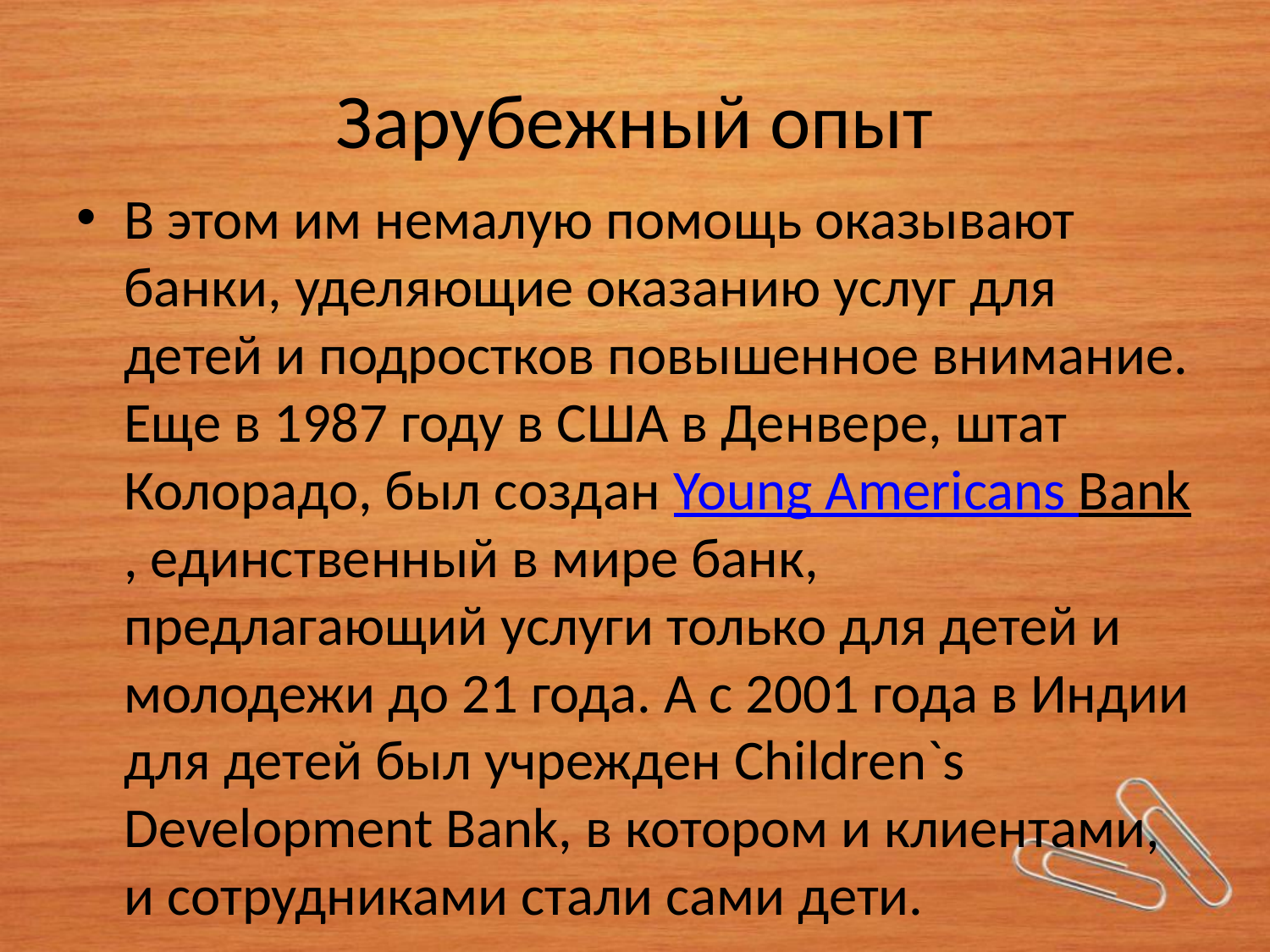

# Зарубежный опыт
В этом им немалую помощь оказывают банки, уделяющие оказанию услуг для детей и подростков повышенное внимание. Еще в 1987 году в США в Денвере, штат Колорадо, был создан Young Americans Bank, единственный в мире банк, предлагающий услуги только для детей и молодежи до 21 года. А с 2001 года в Индии для детей был учрежден Children`s Development Bank, в котором и клиентами, и сотрудниками стали сами дети.